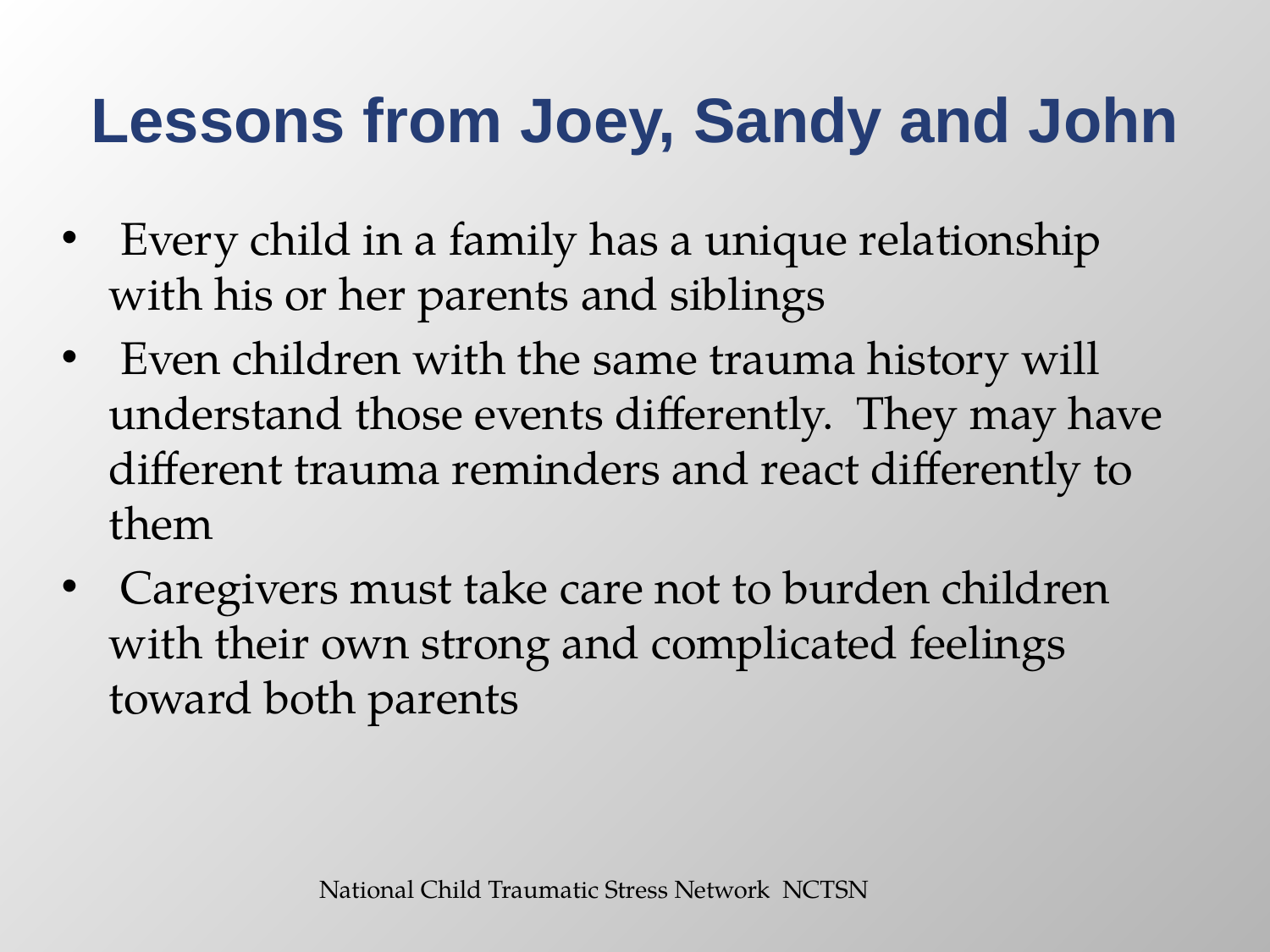

# Lessons from Joey, Sandy and John
 Every child in a family has a unique relationship with his or her parents and siblings
 Even children with the same trauma history will understand those events differently.  They may have different trauma reminders and react differently to them
 Caregivers must take care not to burden children with their own strong and complicated feelings toward both parents
National Child Traumatic Stress Network  NCTSN